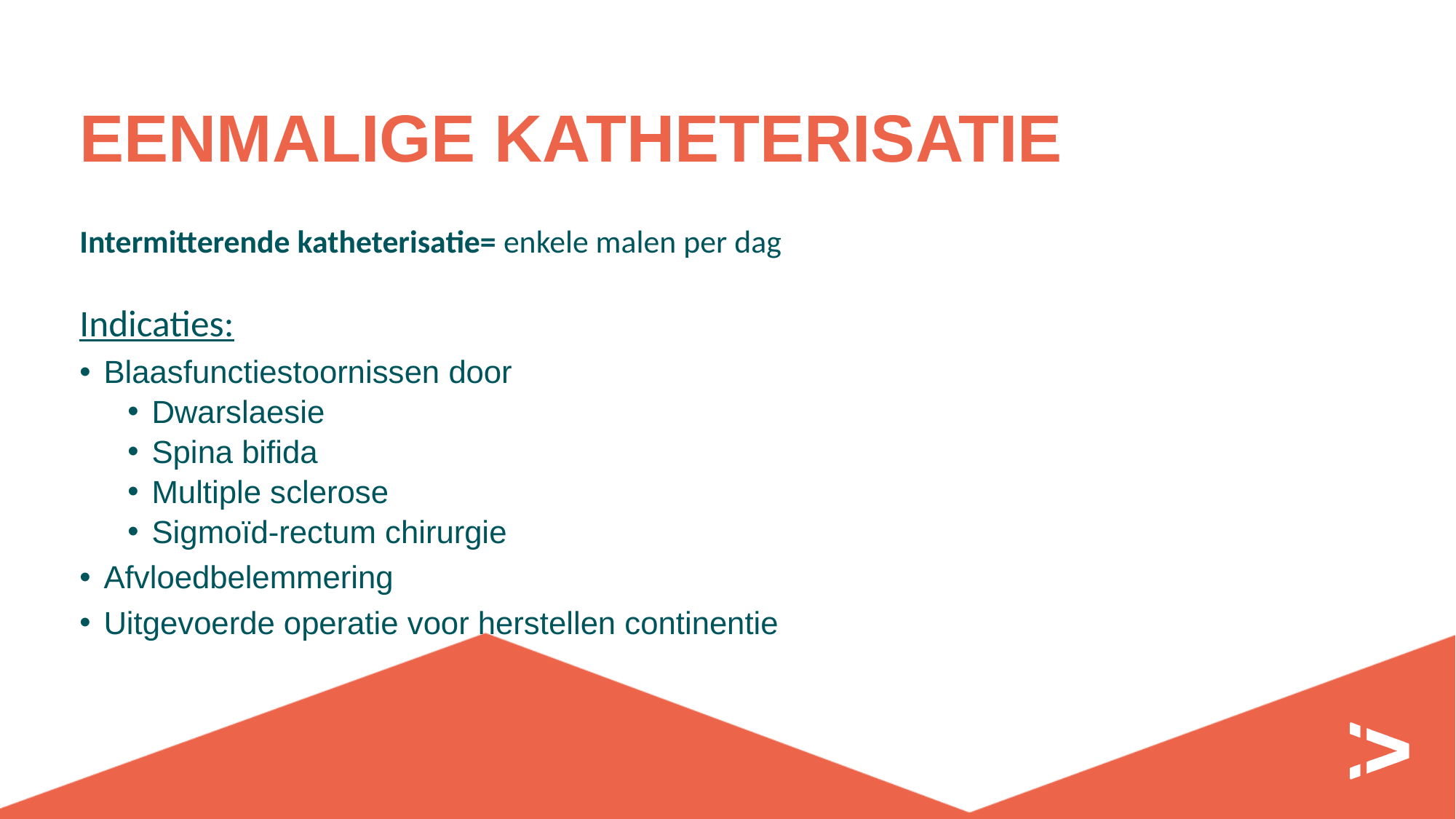

# Eenmalige katheterisatie
Intermitterende katheterisatie= enkele malen per dag

Indicaties:
Blaasfunctiestoornissen door
Dwarslaesie
Spina bifida
Multiple sclerose
Sigmoïd-rectum chirurgie
Afvloedbelemmering
Uitgevoerde operatie voor herstellen continentie